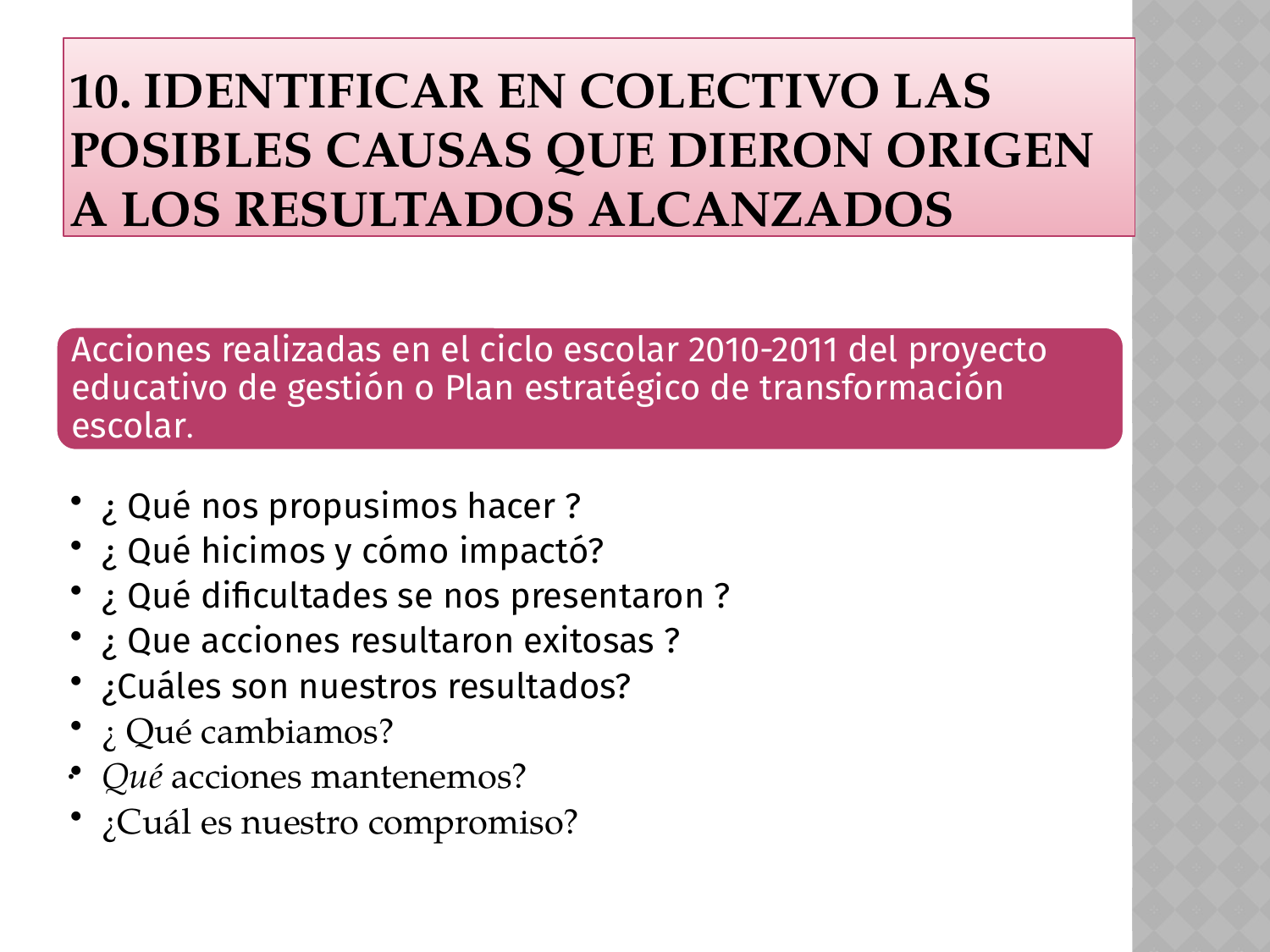

# 10. Identificar en colectivo las posibles causas que dieron origen a los resultados alcanzados
Acciones realizadas en el ciclo escolar 2010-2011 del proyecto educativo de gestión o Plan estratégico de transformación escolar.

¿ Qué nos propusimos hacer ?
¿ Qué hicimos y cómo impactó?
¿ Qué dificultades se nos presentaron ?
¿ Que acciones resultaron exitosas ?
¿Cuáles son nuestros resultados?
¿ Qué cambiamos?
Qué acciones mantenemos?
¿Cuál es nuestro compromiso?
.